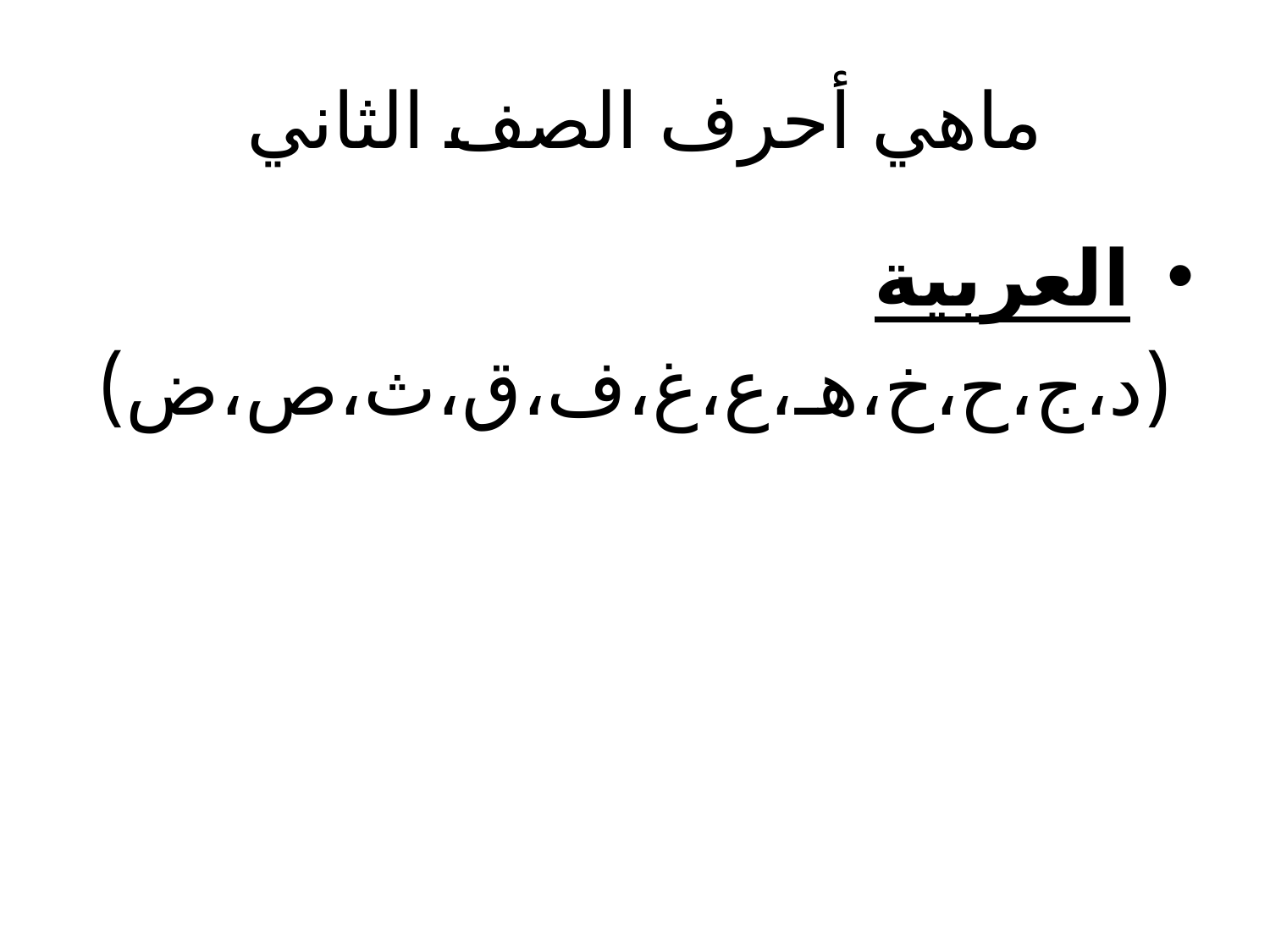

# ماهي أحرف الصف الثاني
العربية
 (د،ج،ح،خ،هـ،ع،غ،ف،ق،ث،ص،ض)